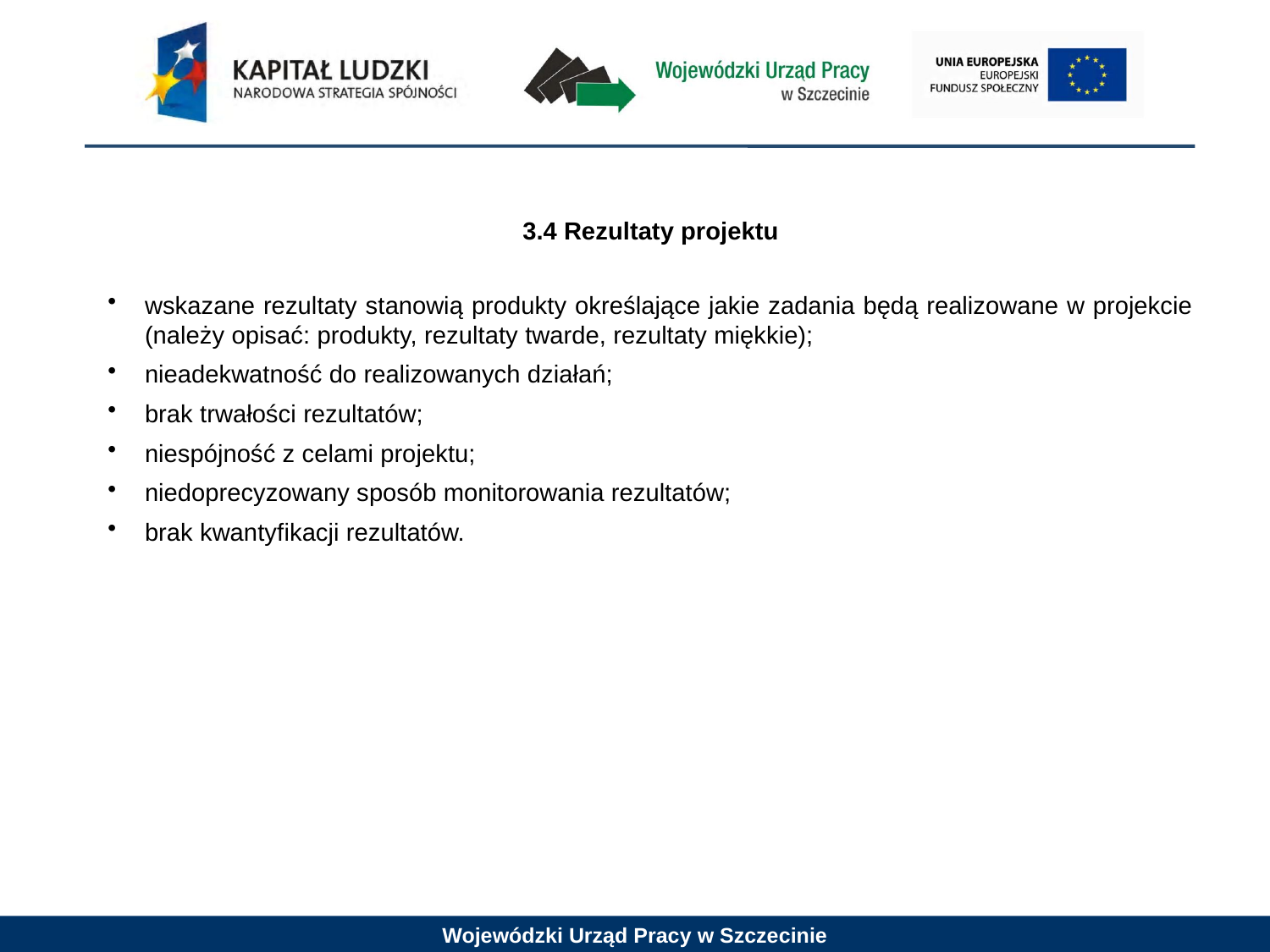

3.4 Rezultaty projektu

wskazane rezultaty stanowią produkty określające jakie zadania będą realizowane w projekcie (należy opisać: produkty, rezultaty twarde, rezultaty miękkie);
nieadekwatność do realizowanych działań;
brak trwałości rezultatów;
niespójność z celami projektu;
niedoprecyzowany sposób monitorowania rezultatów;
brak kwantyfikacji rezultatów.